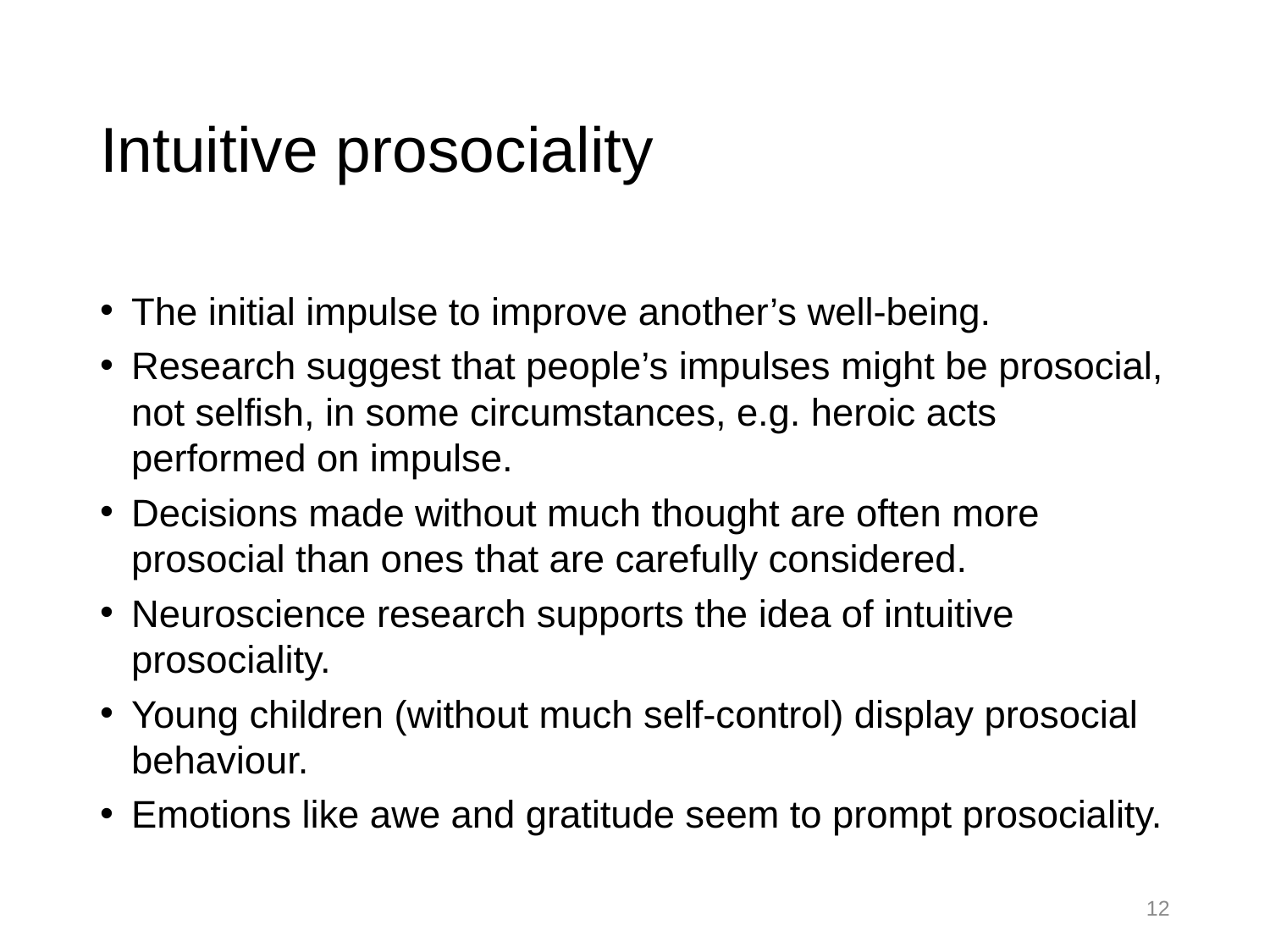

# Intuitive prosociality
The initial impulse to improve another’s well-being.
Research suggest that people’s impulses might be prosocial, not selfish, in some circumstances, e.g. heroic acts performed on impulse.
Decisions made without much thought are often more prosocial than ones that are carefully considered.
Neuroscience research supports the idea of intuitive prosociality.
Young children (without much self-control) display prosocial behaviour.
Emotions like awe and gratitude seem to prompt prosociality.
12